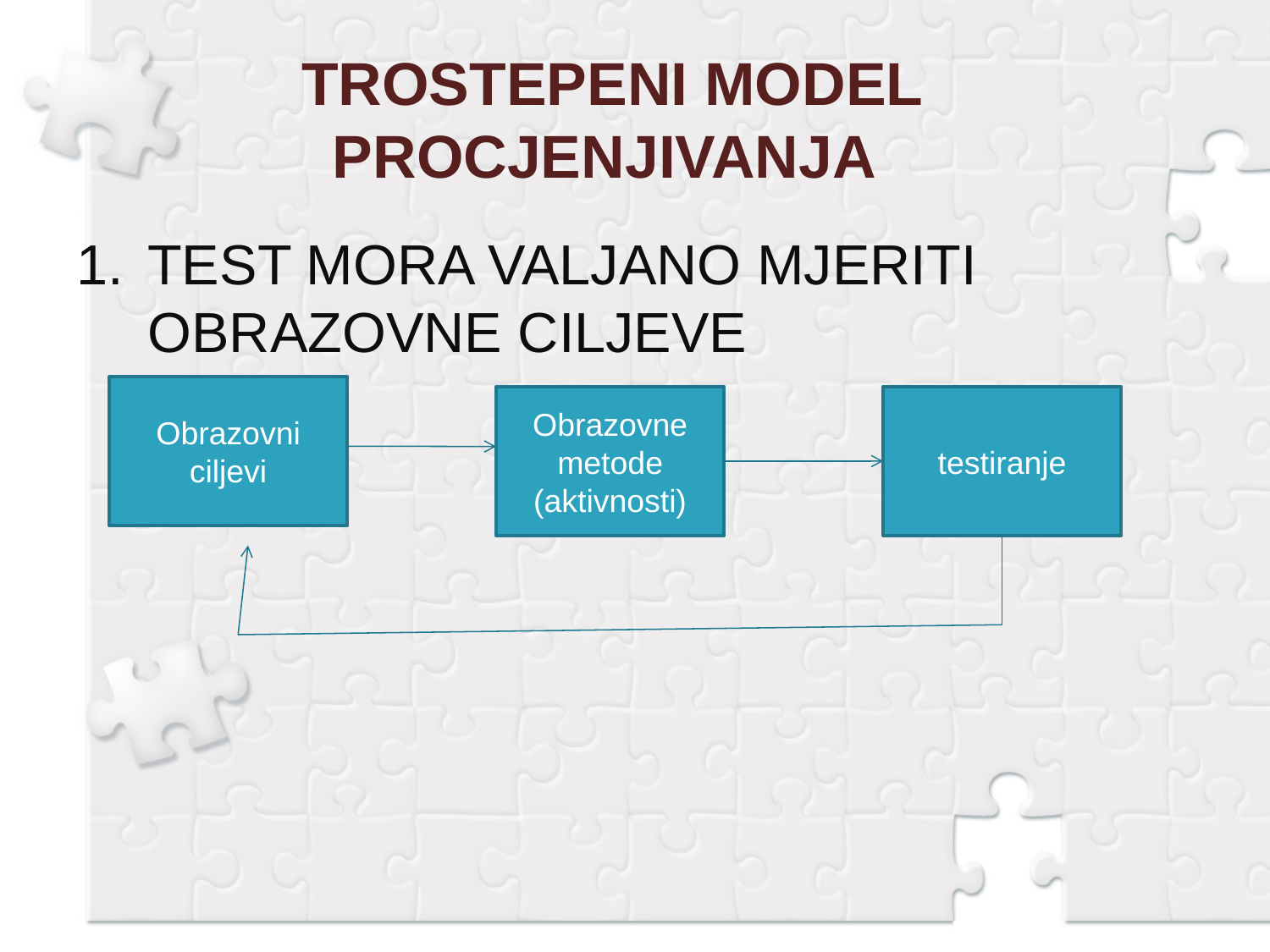

# TROSTEPENI MODEL PROCJENJIVANJA
TEST MORA VALJANO MJERITI OBRAZOVNE CILJEVE
Obrazovni ciljevi
Obrazovne metode (aktivnosti)
testiranje